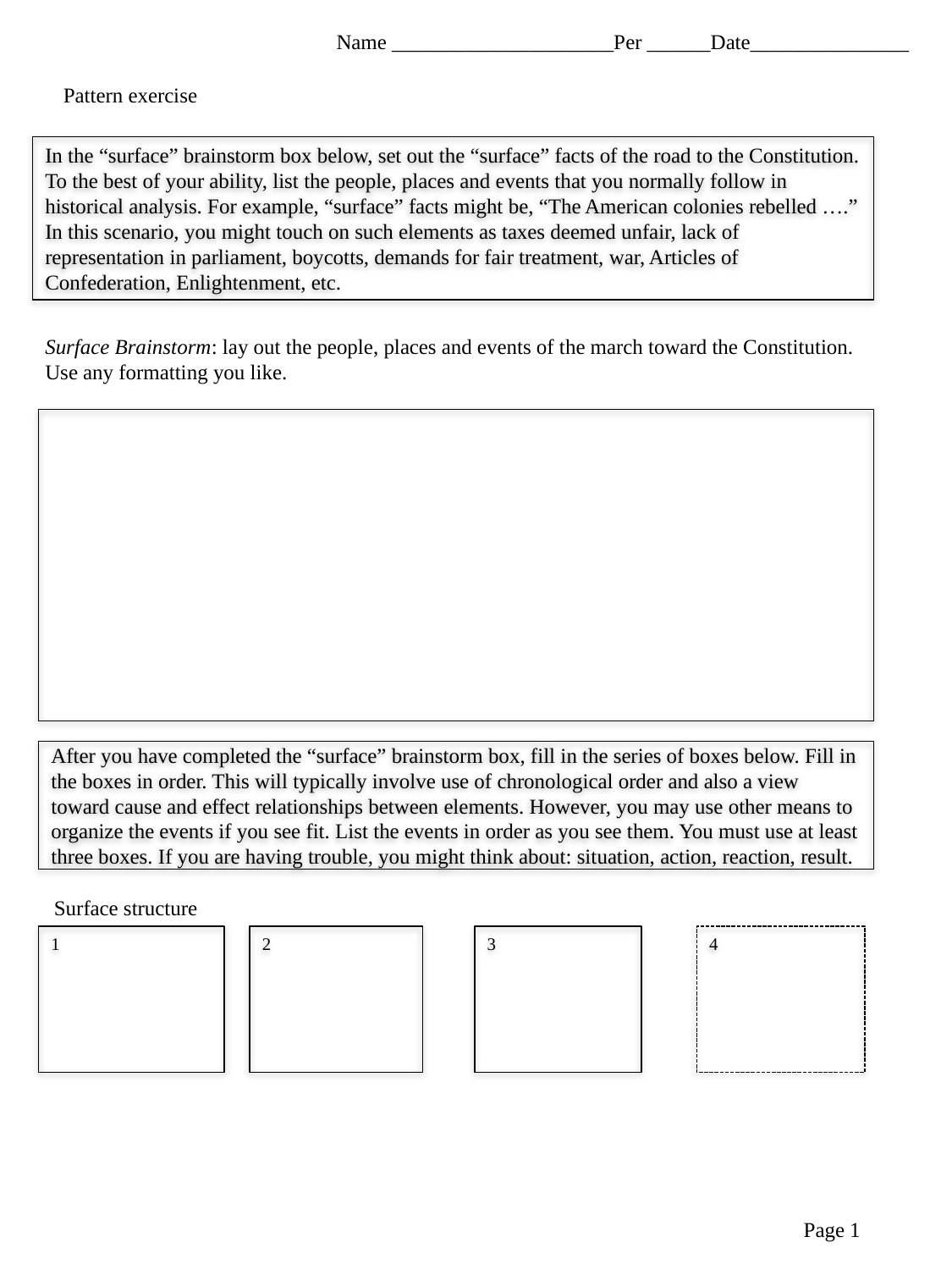

Name _____________________Per ______Date_______________
Pattern exercise
In the “surface” brainstorm box below, set out the “surface” facts of the road to the Constitution. To the best of your ability, list the people, places and events that you normally follow in historical analysis. For example, “surface” facts might be, “The American colonies rebelled ….” In this scenario, you might touch on such elements as taxes deemed unfair, lack of representation in parliament, boycotts, demands for fair treatment, war, Articles of Confederation, Enlightenment, etc.
Surface Brainstorm: lay out the people, places and events of the march toward the Constitution. Use any formatting you like.

After you have completed the “surface” brainstorm box, fill in the series of boxes below. Fill in the boxes in order. This will typically involve use of chronological order and also a view toward cause and effect relationships between elements. However, you may use other means to organize the events if you see fit. List the events in order as you see them. You must use at least three boxes. If you are having trouble, you might think about: situation, action, reaction, result.
Surface structure
2
4
1
3
Page 1